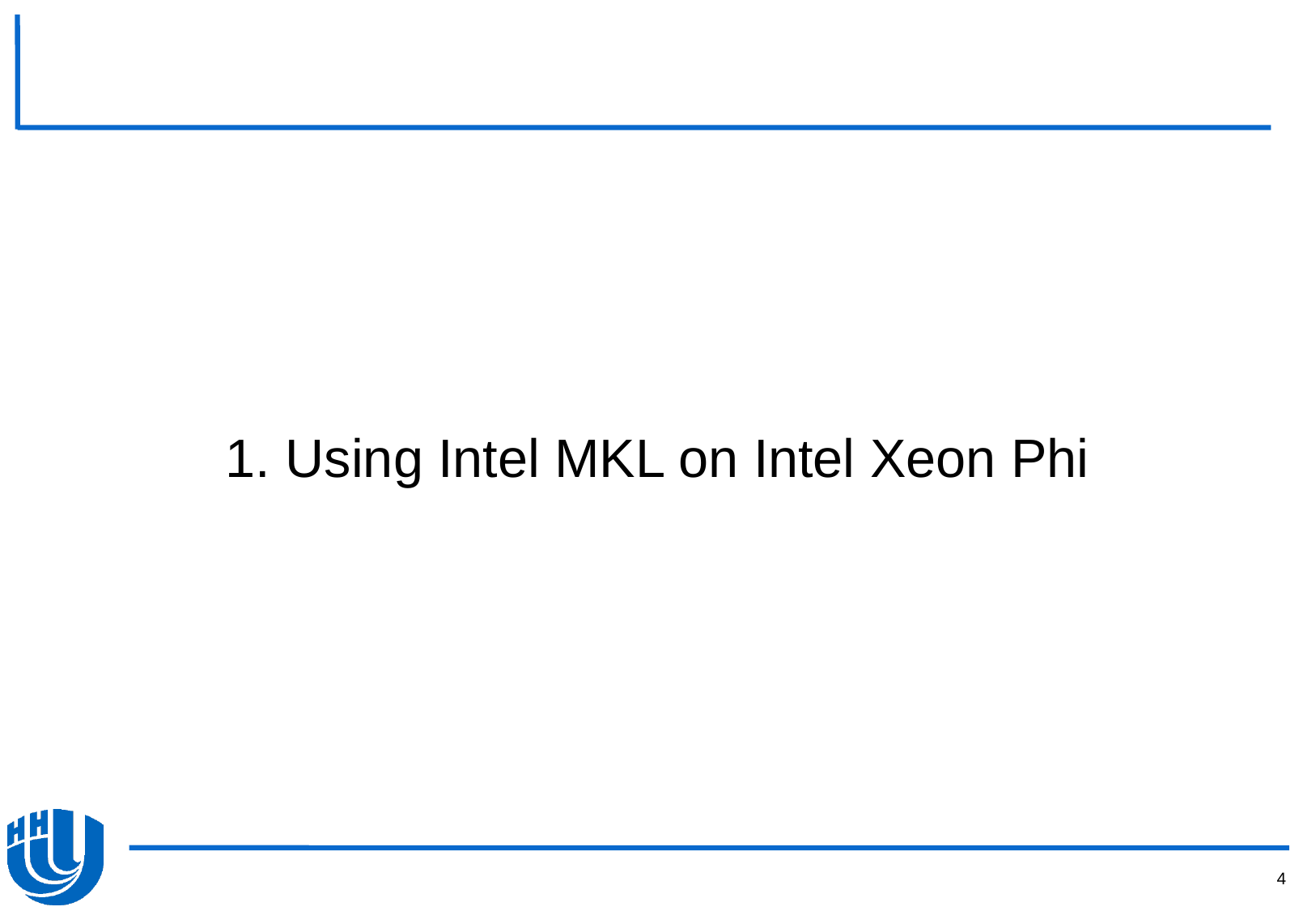

1. Using Intel MKL on Intel Xeon Phi
4